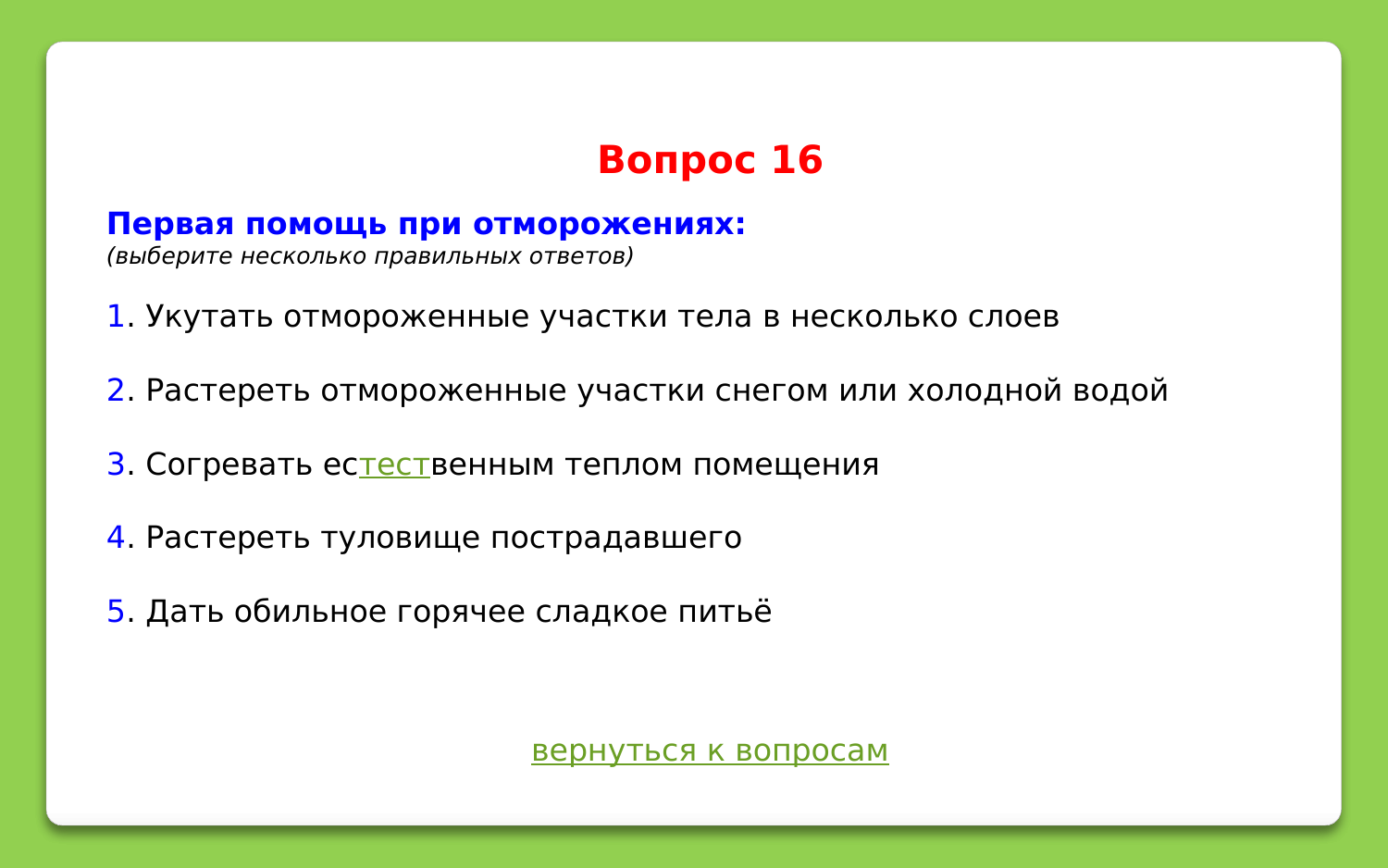

Вопрос 16

Первая помощь при отморожениях:
(выберите несколько правильных ответов)

1. Укутать отмороженные участки тела в несколько слоев

2. Растереть отмороженные участки снегом или холодной водой

3. Согревать естественным теплом помещения

4. Растереть туловище пострадавшего

5. Дать обильное горячее сладкое питьё

вернуться к вопросам